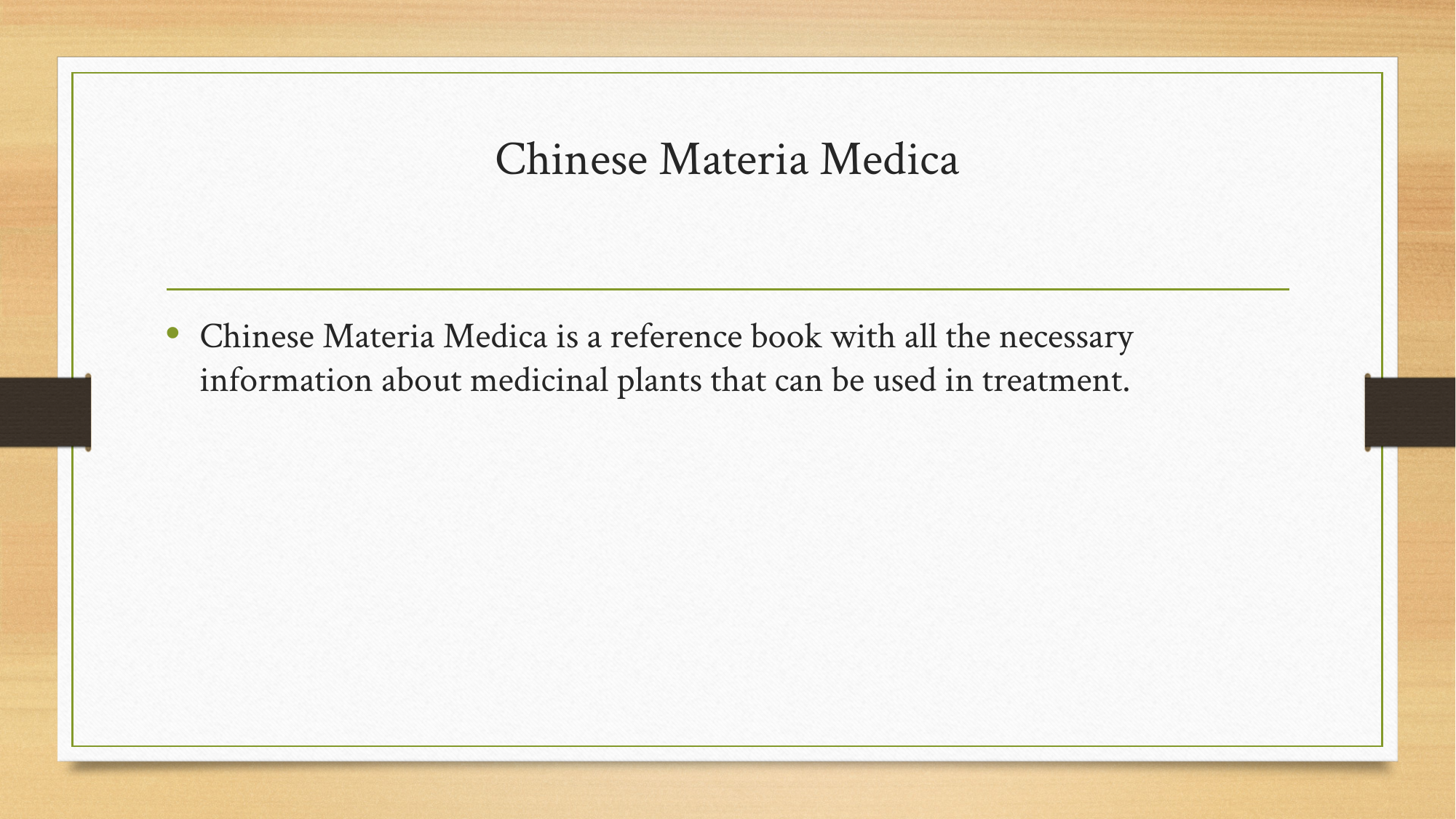

# Chinese Materia Medica
Chinese Materia Medica is a reference book with all the necessary information about medicinal plants that can be used in treatment.